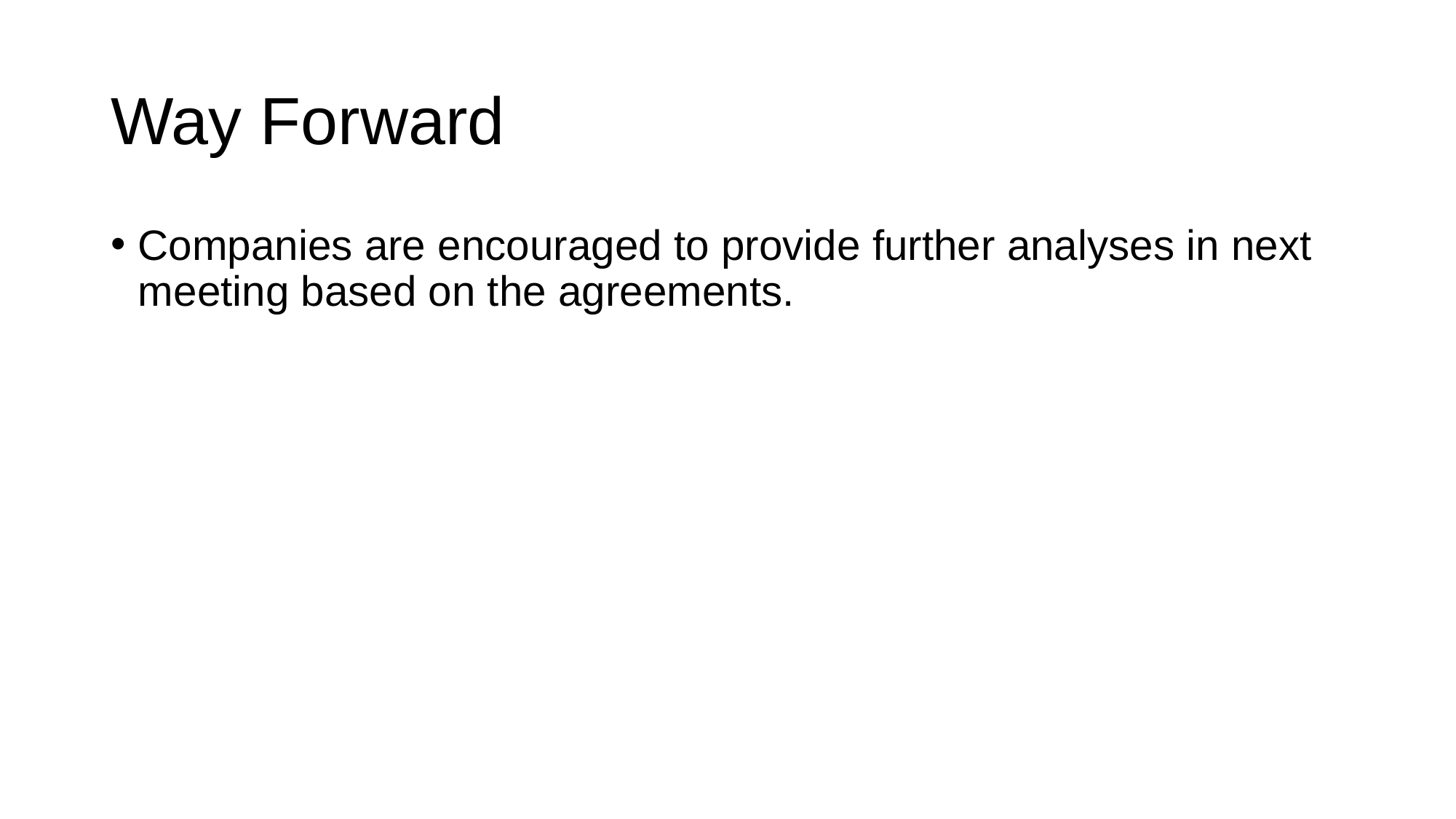

# Way Forward
Companies are encouraged to provide further analyses in next meeting based on the agreements.